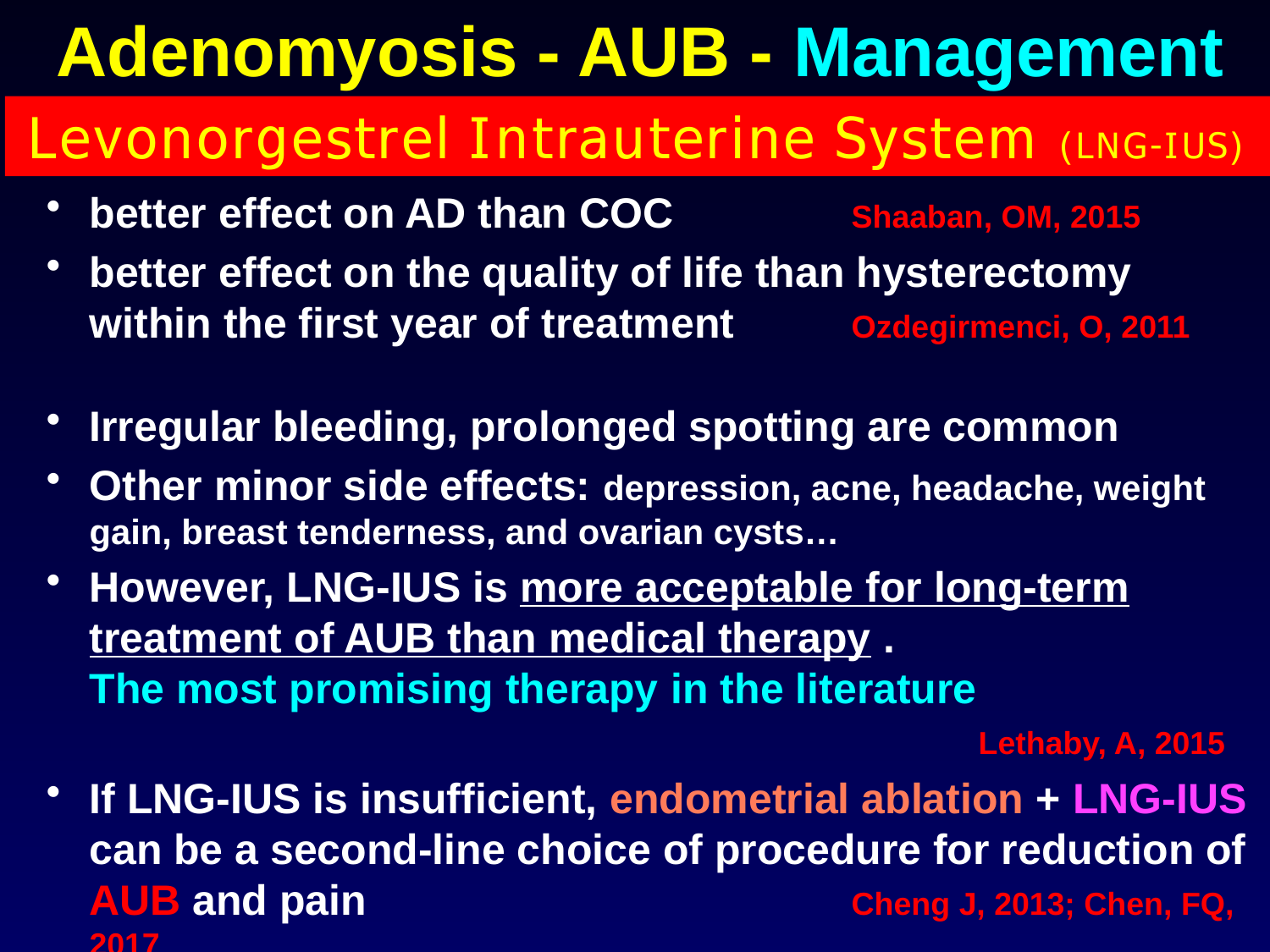

# Adenomyosis - AUB - Management
Levonorgestrel Intrauterine System (LNG-IUS)
better effect on AD than COC		Shaaban, OM, 2015
better effect on the quality of life than hysterectomy within the first year of treatment 	Ozdegirmenci, O, 2011

Irregular bleeding, prolonged spotting are common
Other minor side effects: depression, acne, headache, weight gain, breast tenderness, and ovarian cysts…
However, LNG-IUS is more acceptable for long-term treatment of AUB than medical therapy . 			The most promising therapy in the literature										Lethaby, A, 2015
If LNG-IUS is insufficient, endometrial ablation + LNG-IUS can be a second-line choice of procedure for reduction of AUB and pain 				Cheng J, 2013; Chen, FQ, 2017